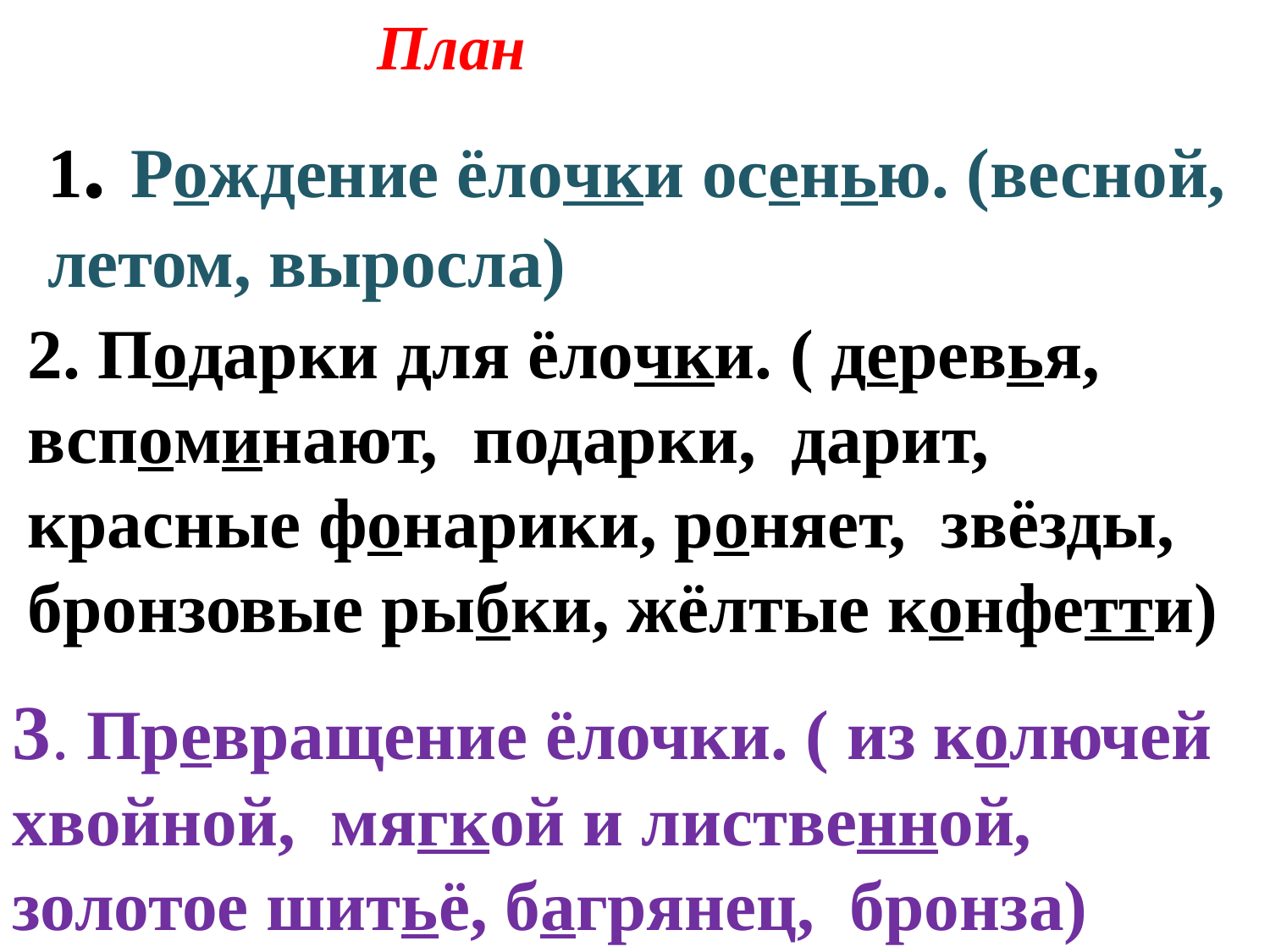

План
1. Рождение ёлочки осенью. (весной, летом, выросла)

2. Подарки для ёлочки. ( деревья, вспоминают,  подарки,  дарит, красные фонарики, роняет,  звёзды, бронзовые рыбки, жёлтые конфетти)
3. Превращение ёлочки. ( из колючей хвойной,  мягкой и лиственной, золотое шитьё, багрянец,  бронза)